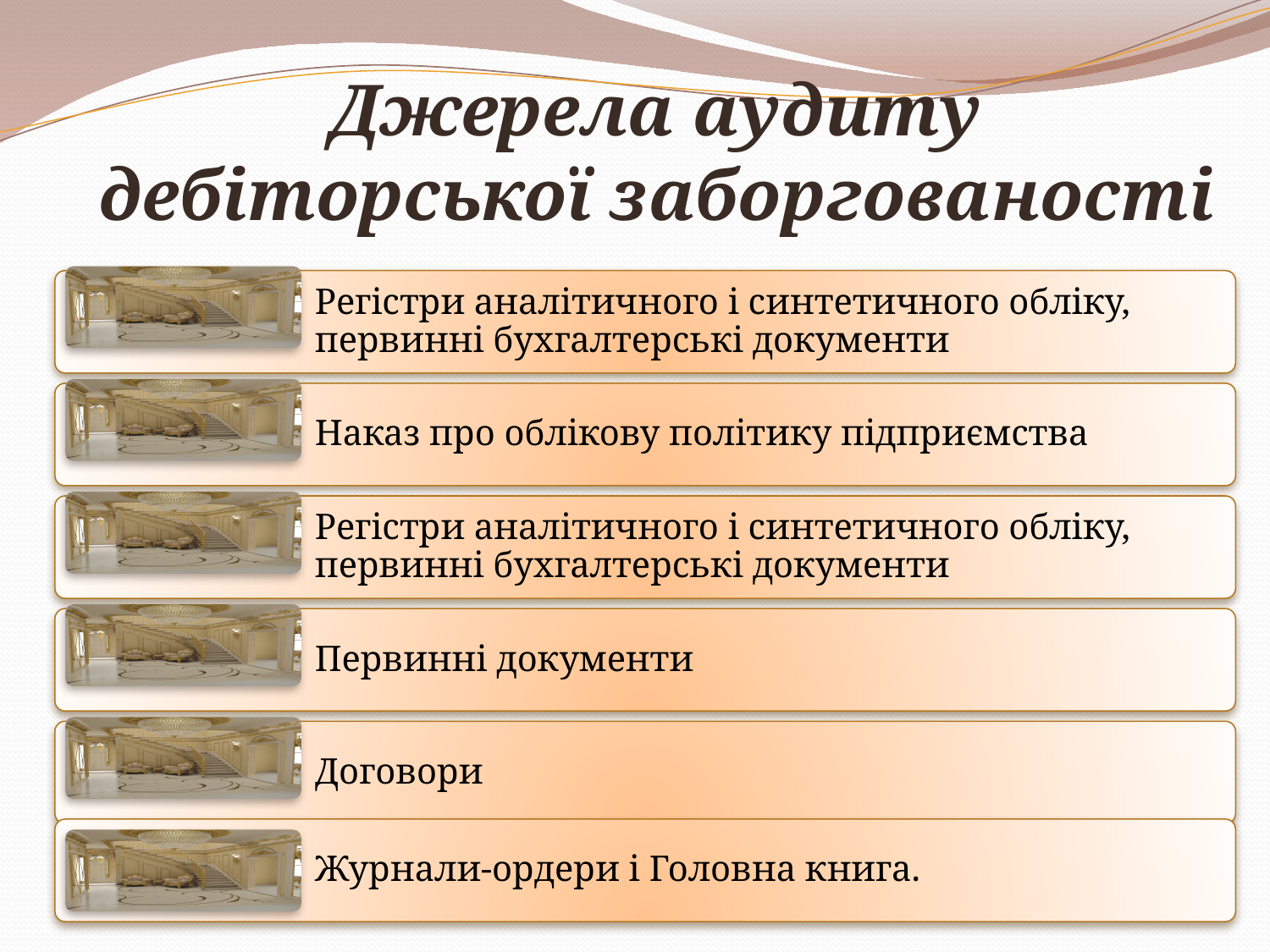

# Джерела аудиту дебіторської заборгованості
Регістри аналітичного і синтетичного обліку, первинні бухгалтерські документи
Наказ про облікову політику підприємства
Регістри аналітичного і синтетичного обліку, первинні бухгалтерські документи
Первинні документи
Договори
Журнали-ордери і Головна книга.